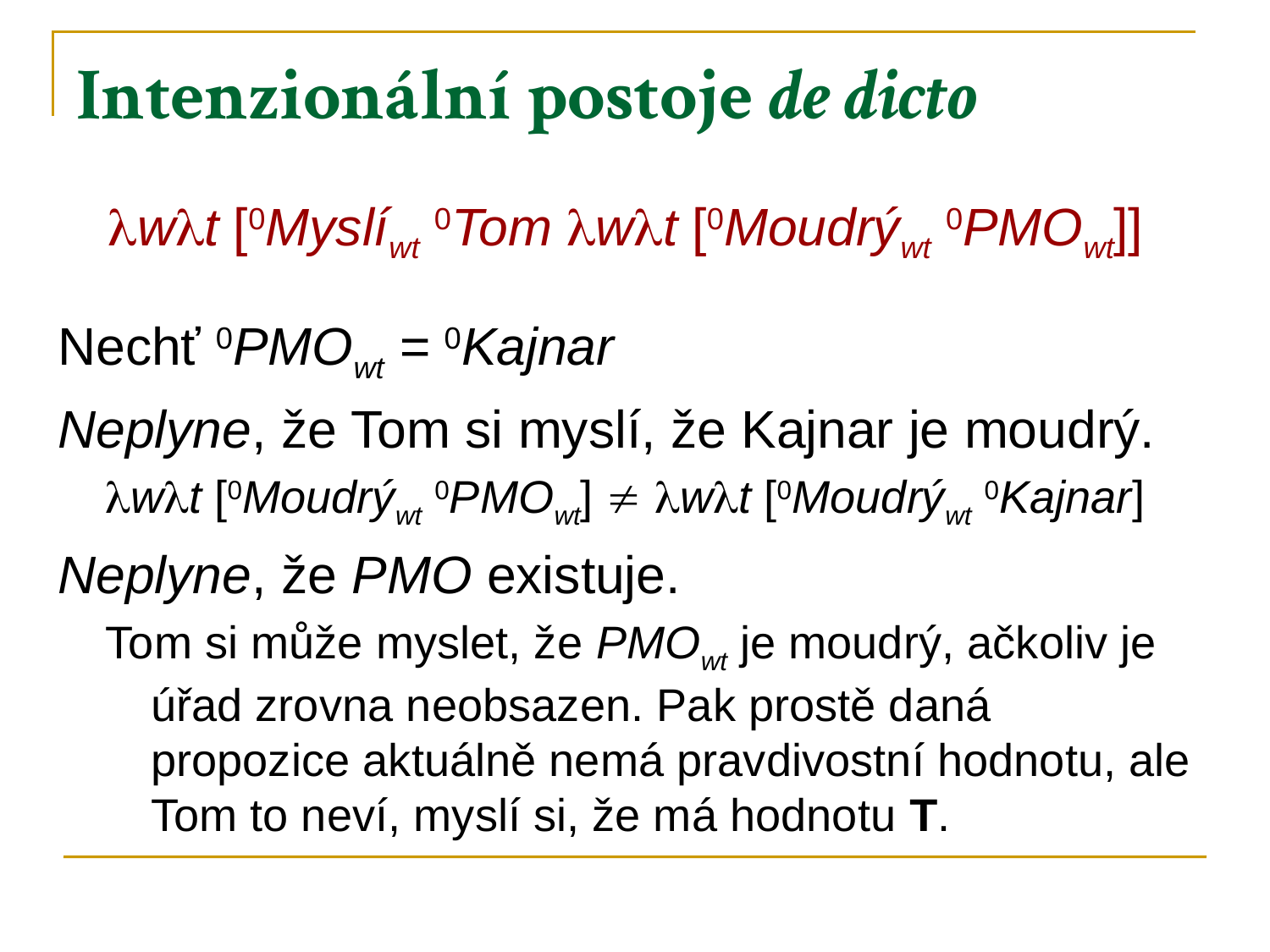

# Intenzionální postoje de dicto
λwλt [0Myslíwt 0Tom λwλt [0Moudrýwt 0PMOwt]]
Nechť 0PMOwt = 0Kajnar
Neplyne, že Tom si myslí, že Kajnar je moudrý.
λwλt [0Moudrýwt 0PMOwt] ≠ λwλt [0Moudrýwt 0Kajnar]
Neplyne, že PMO existuje.
Tom si může myslet, že PMOwt je moudrý, ačkoliv je úřad zrovna neobsazen. Pak prostě daná propozice aktuálně nemá pravdivostní hodnotu, ale Tom to neví, myslí si, že má hodnotu T.